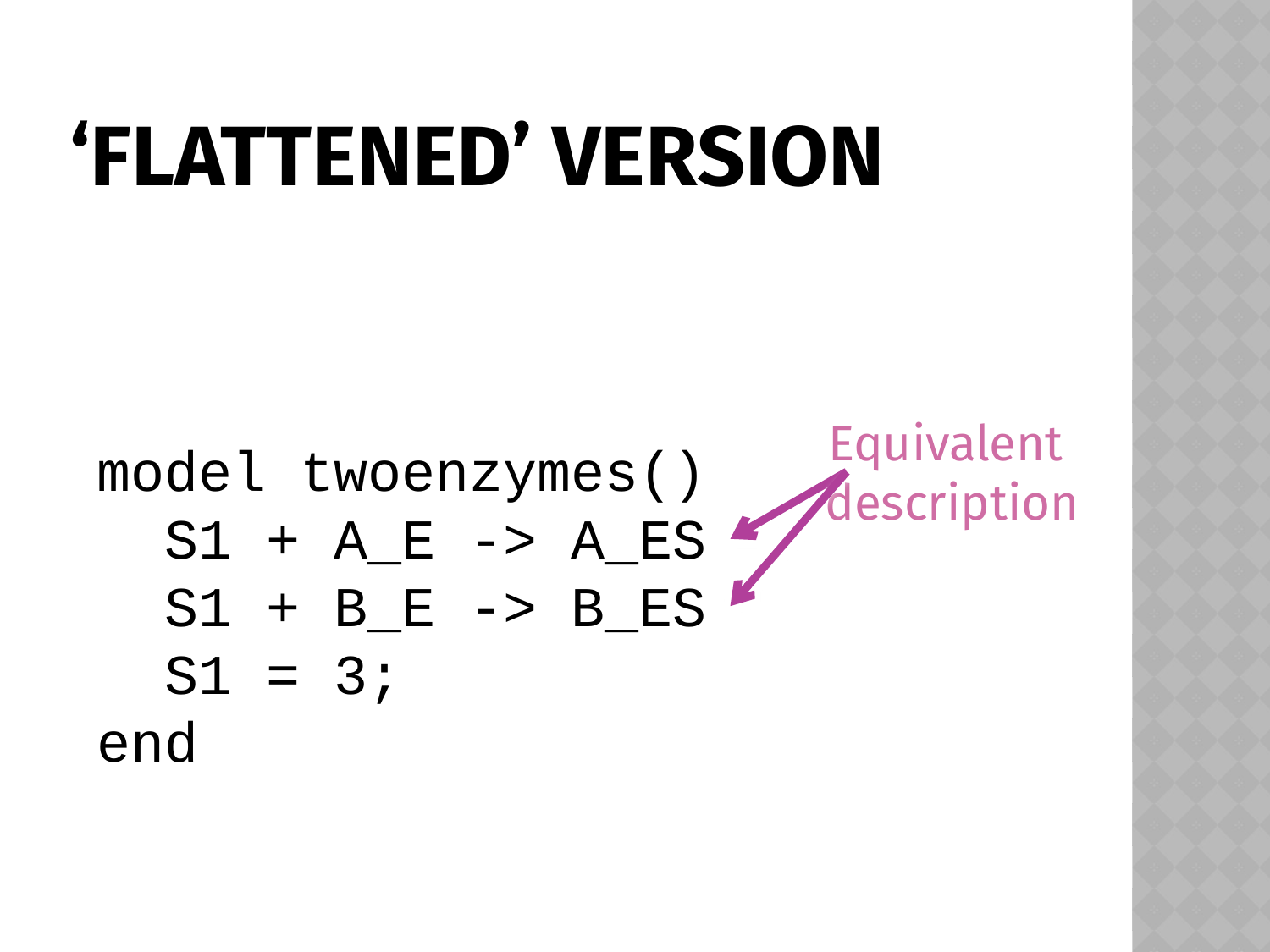

# ‘Flattened’ version
Equivalent
description
model twoenzymes()
  S1 + A_E -> A_ES
  S1 + B_E -> B_ES
  S1 = 3;
end